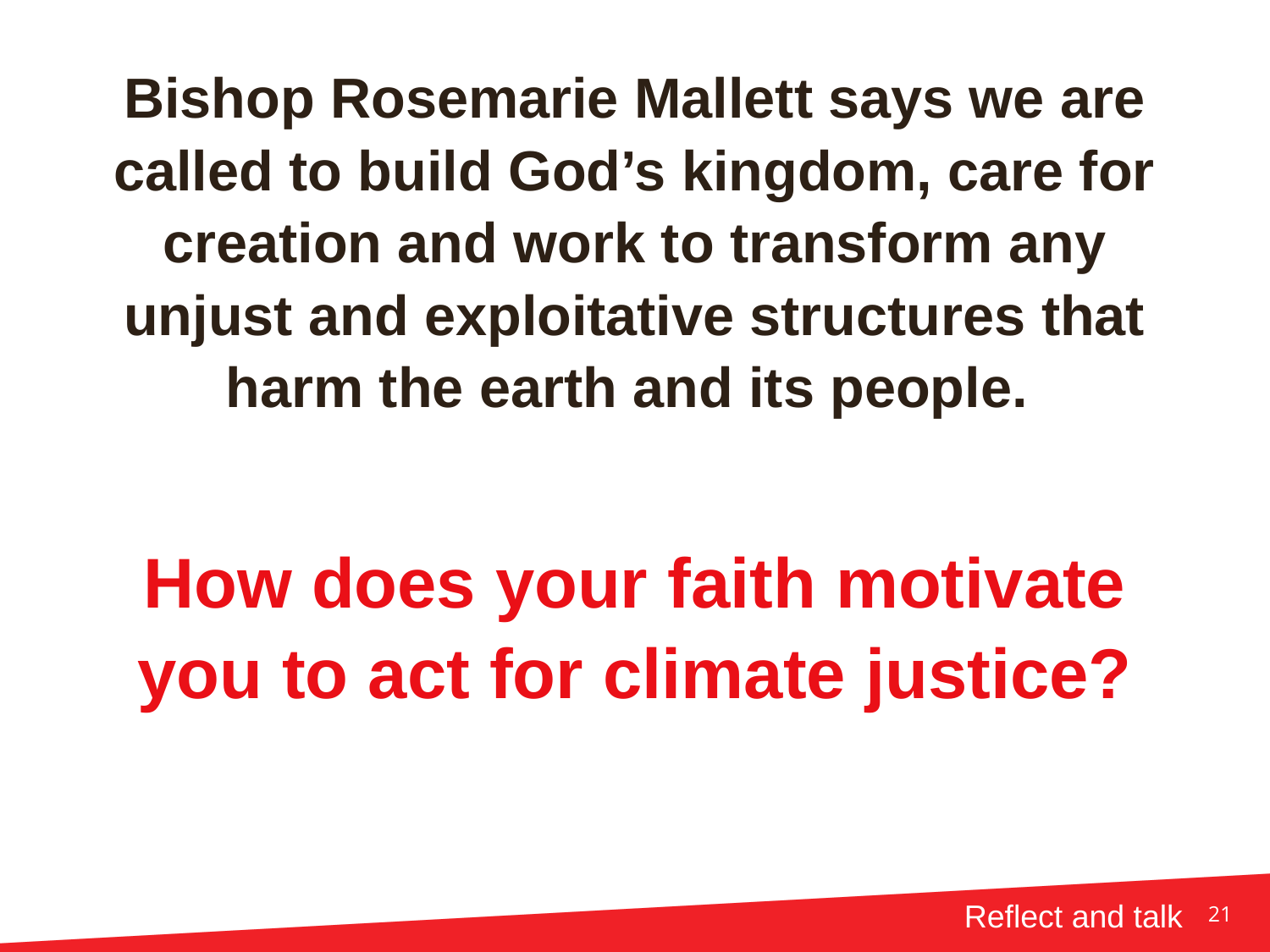

# Bishop Rosemarie Mallett says we are called to build God’s kingdom, care for creation and work to transform any unjust and exploitative structures that harm the earth and its people.   How does your faith motivate you to act for climate justice?
21
Reflect and talk